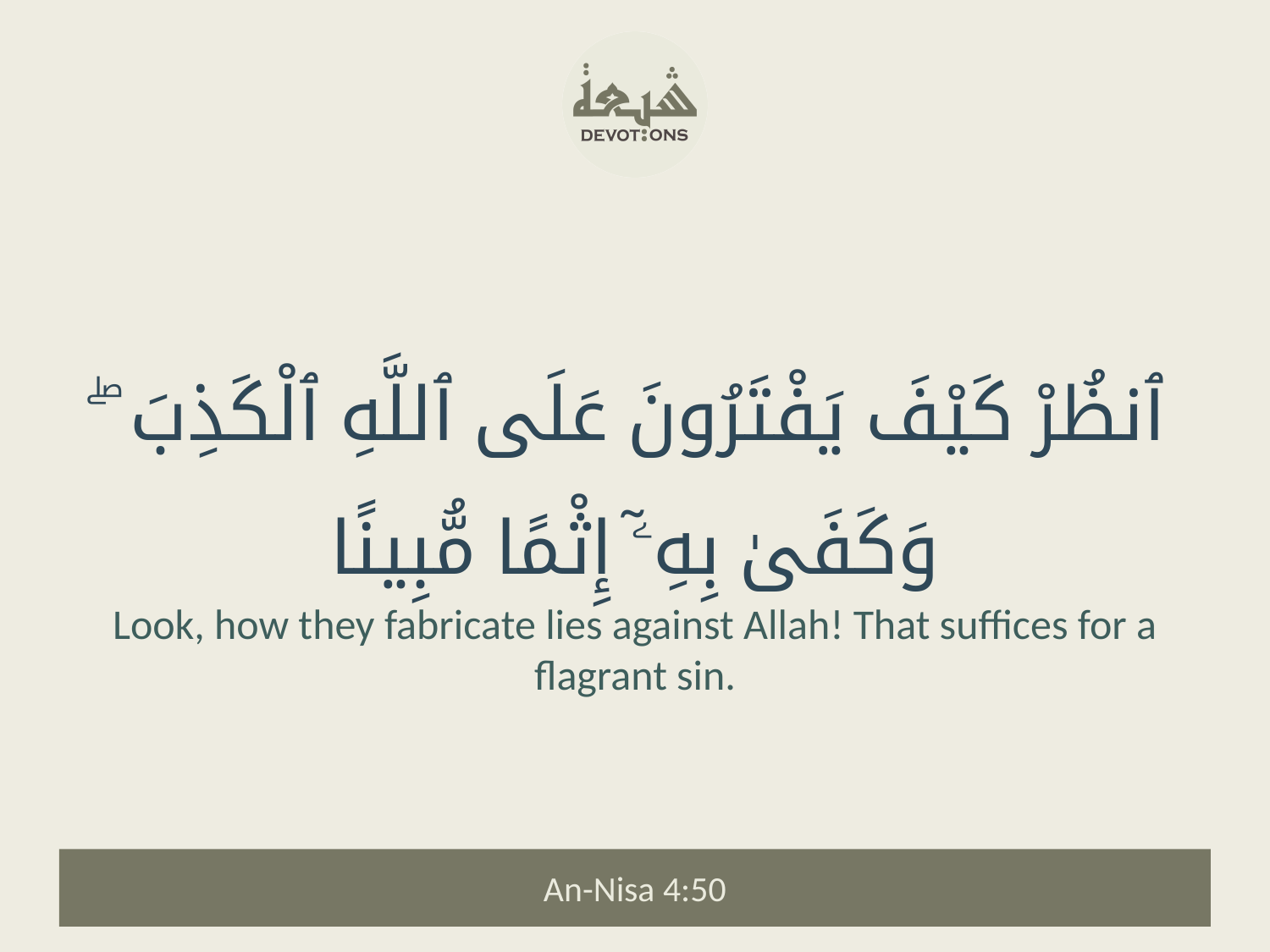

ٱنظُرْ كَيْفَ يَفْتَرُونَ عَلَى ٱللَّهِ ٱلْكَذِبَ ۖ وَكَفَىٰ بِهِۦٓ إِثْمًا مُّبِينًا
Look, how they fabricate lies against Allah! That suffices for a flagrant sin.
An-Nisa 4:50